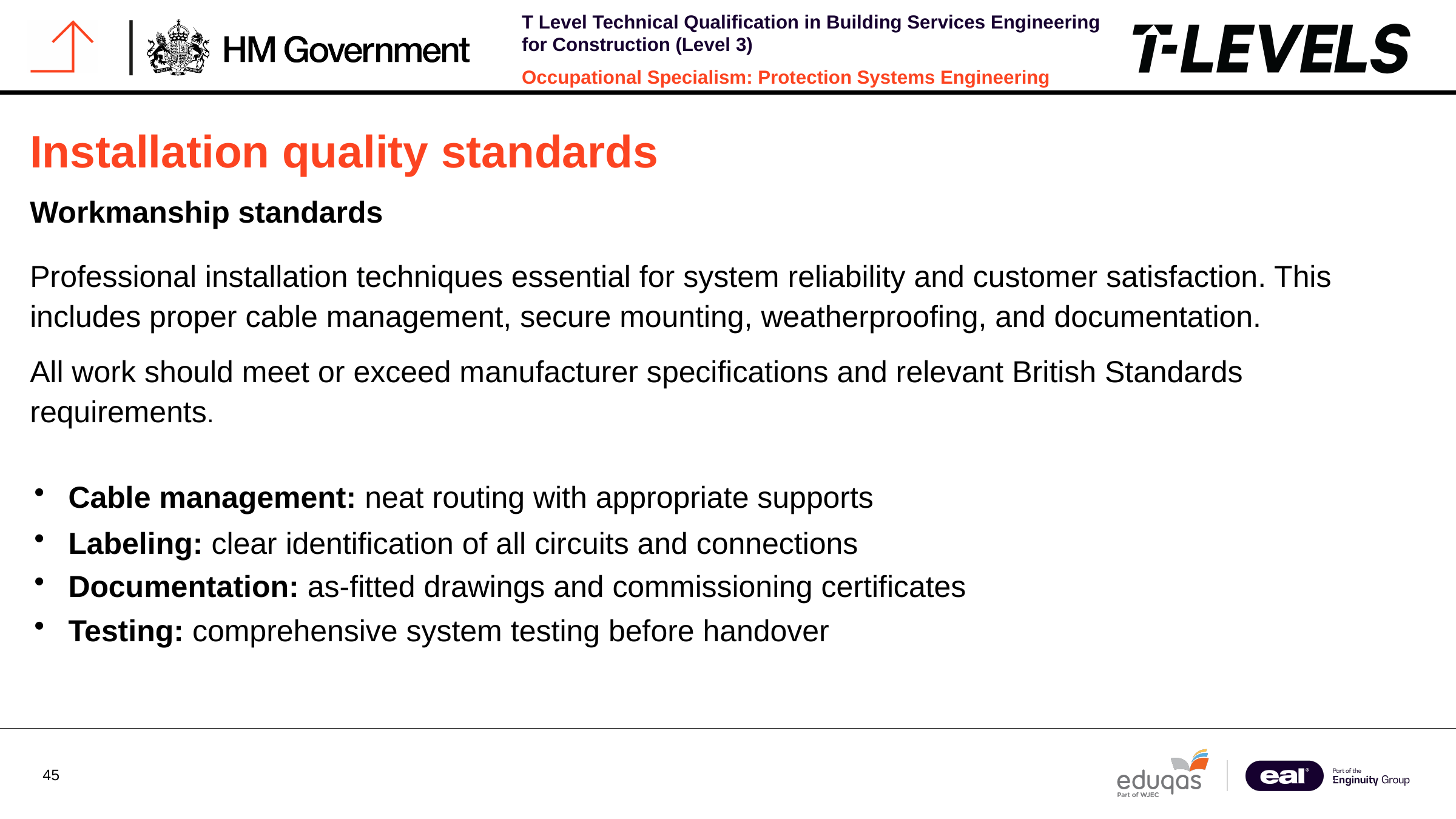

Installation quality standards
Workmanship standards
Professional installation techniques essential for system reliability and customer satisfaction. This includes proper cable management, secure mounting, weatherproofing, and documentation.
All work should meet or exceed manufacturer specifications and relevant British Standards requirements.
Cable management: neat routing with appropriate supports
Labeling: clear identification of all circuits and connections
Documentation: as-fitted drawings and commissioning certificates
Testing: comprehensive system testing before handover